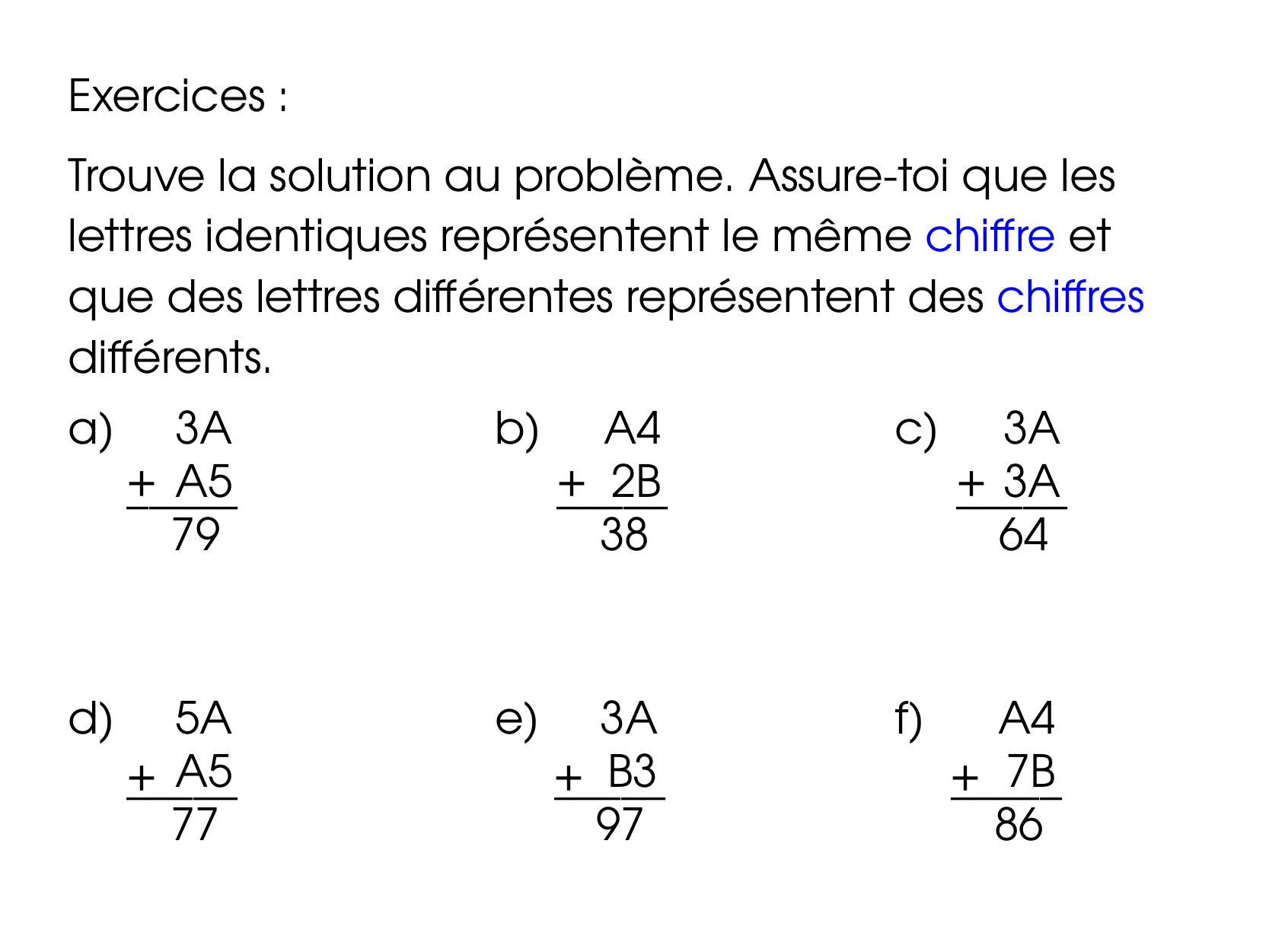

Exercices :
Trouve la solution au problème. Assure-toi que les lettres identiques représentent le même chiffre et que des lettres différentes représentent des chiffres différents.
a)
 3A
 A5
  79
+

_____
b)
 A4
 2B
  38
+

_____
c)
3A
​3A
 64
+

_____
A47B
 86
f)
+

_____
d)
5A
​A5
 77
+

_____
e)
3AB3
 97
+

_____